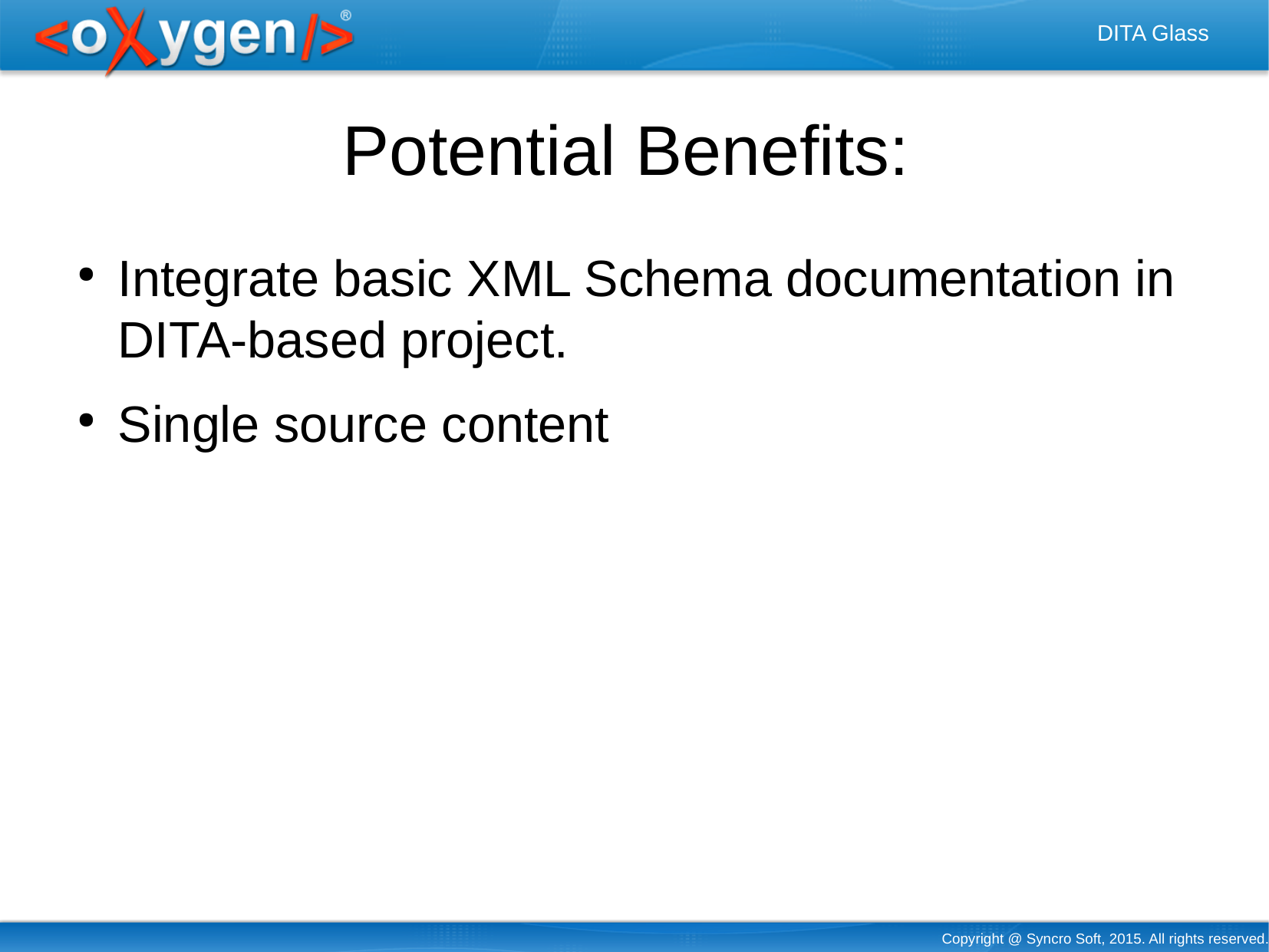

Potential Benefits:
Integrate basic XML Schema documentation in DITA-based project.
Single source content